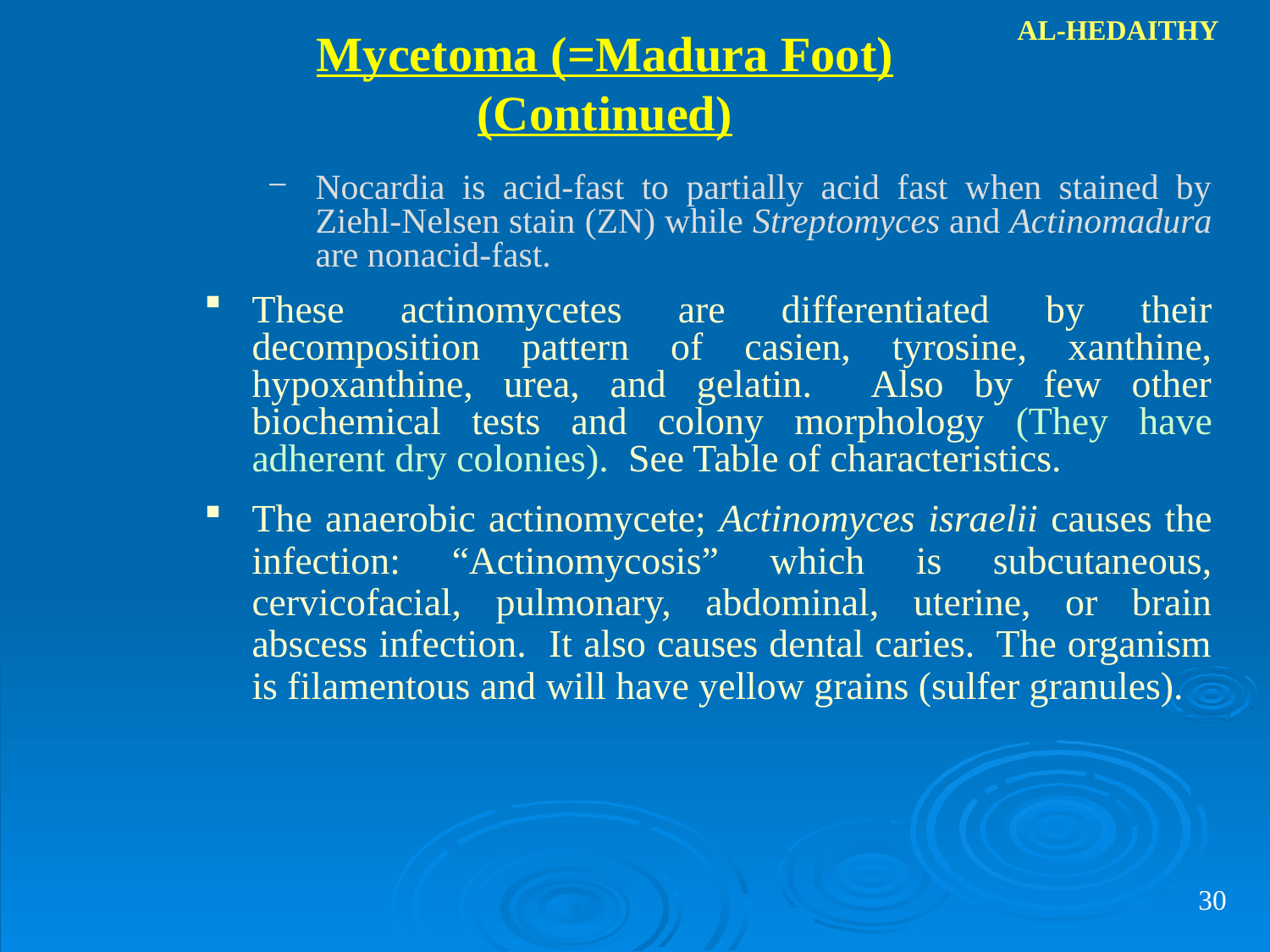

AL-HEDAITHY
Mycetoma (=Madura Foot) (Continued)
Nocardia is acid-fast to partially acid fast when stained by Ziehl-Nelsen stain (ZN) while Streptomyces and Actinomadura are nonacid-fast.
These actinomycetes are differentiated by their decomposition pattern of casien, tyrosine, xanthine, hypoxanthine, urea, and gelatin.  Also by few other biochemical tests and colony morphology (They have adherent dry colonies).  See Table of characteristics.
The anaerobic actinomycete; Actinomyces israelii causes the infection: “Actinomycosis” which is subcutaneous, cervicofacial, pulmonary, abdominal, uterine, or brain abscess infection.  It also causes dental caries.  The organism is filamentous and will have yellow grains (sulfer granules).

30